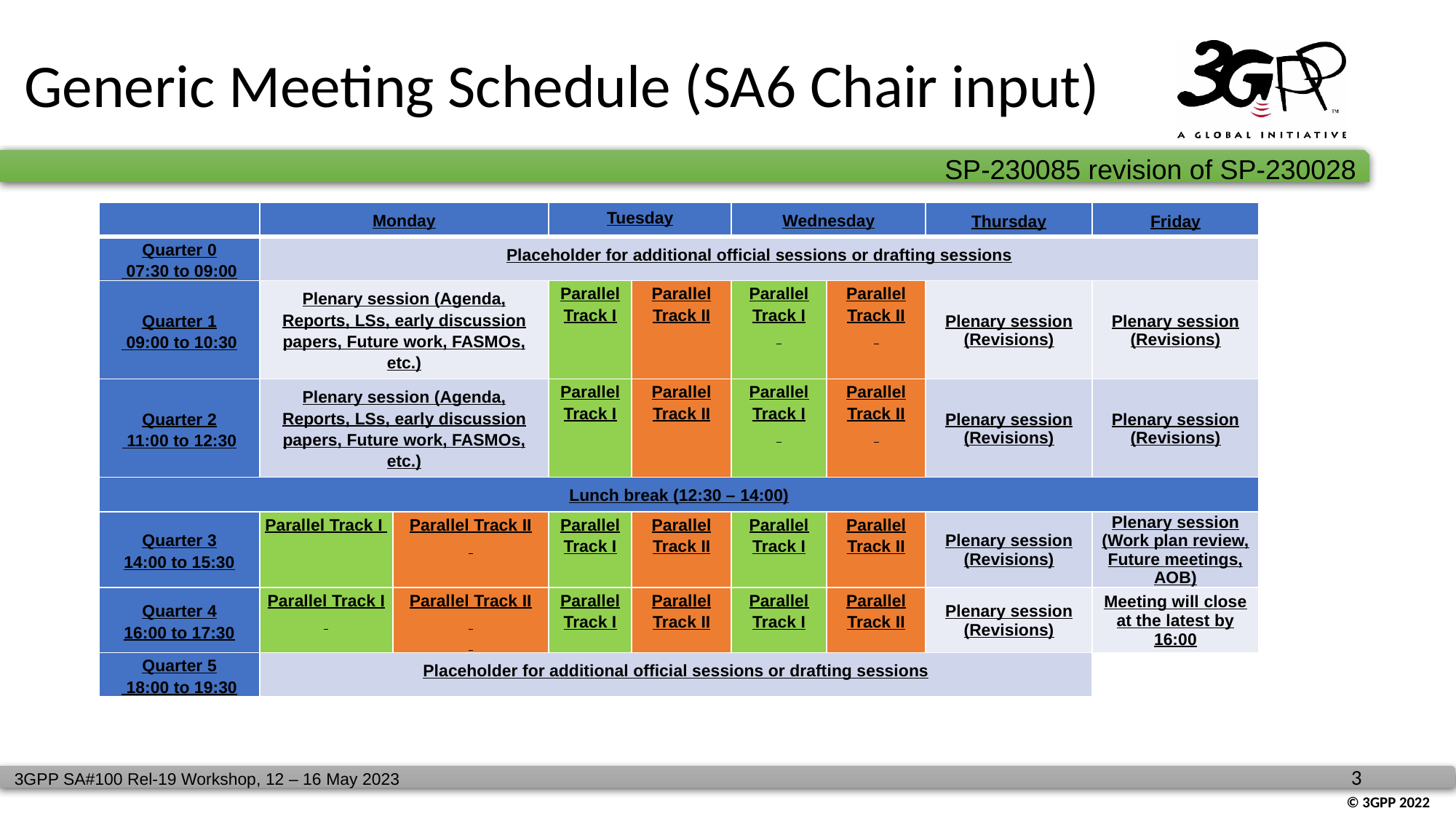

# Generic Meeting Schedule (SA6 Chair input)
|  | Monday |  | Tuesday |  | Wednesday | Tuesday | Thursday | Friday |
| --- | --- | --- | --- | --- | --- | --- | --- | --- |
| Quarter 0  07:30 to 09:00 | Placeholder for additional official sessions or drafting sessions |  |  |  |  |  |  |  |
| Quarter 1  09:00 to 10:30 | Plenary session (Agenda, Reports, LSs, early discussion papers, Future work, FASMOs, etc.) |  | Parallel Track I | Parallel Track II | Parallel Track I | Parallel Track II | Plenary session (Revisions) | Plenary session (Revisions) |
| Quarter 2  11:00 to 12:30 | Plenary session (Agenda, Reports, LSs, early discussion papers, Future work, FASMOs, etc.) |  | Parallel Track I | Parallel Track II | Parallel Track I | Parallel Track II | Plenary session (Revisions) | Plenary session (Revisions) |
| Lunch break (12:30 – 14:00) |  |  |  |  |  |  |  |  |
| Quarter 3 14:00 to 15:30 | Parallel Track I | Parallel Track II | Parallel Track I | Parallel Track II | Parallel Track I | Parallel Track II | Plenary session (Revisions) | Plenary session (Work plan review, Future meetings, AOB) |
| Quarter 4 16:00 to 17:30 | Parallel Track I | Parallel Track II | Parallel Track I | Parallel Track II | Parallel Track I | Parallel Track II | Plenary session (Revisions) | Meeting will close at the latest by 16:00 |
| Quarter 5  18:00 to 19:30 | Placeholder for additional official sessions or drafting sessions |  |  |  |  |  |  |  |